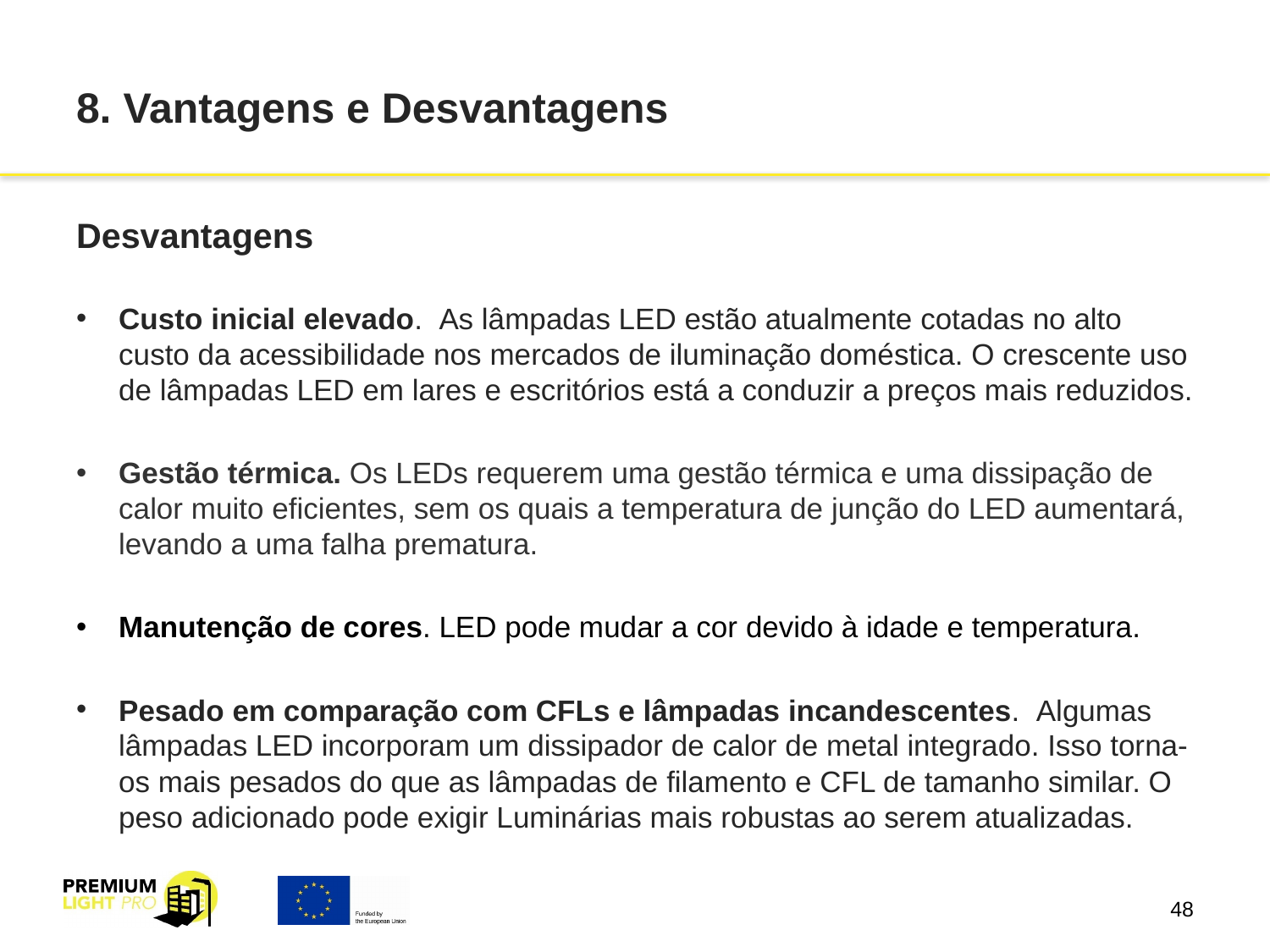

# 8. Vantagens e Desvantagens
Desvantagens

Custo inicial elevado.  As lâmpadas LED estão atualmente cotadas no alto custo da acessibilidade nos mercados de iluminação doméstica. O crescente uso de lâmpadas LED em lares e escritórios está a conduzir a preços mais reduzidos.

Gestão térmica. Os LEDs requerem uma gestão térmica e uma dissipação de calor muito eficientes, sem os quais a temperatura de junção do LED aumentará, levando a uma falha prematura.

Manutenção de cores. LED pode mudar a cor devido à idade e temperatura.

Pesado em comparação com CFLs e lâmpadas incandescentes.  Algumas lâmpadas LED incorporam um dissipador de calor de metal integrado. Isso torna-os mais pesados ​​do que as lâmpadas de filamento e CFL de tamanho similar. O peso adicionado pode exigir Luminárias mais robustas ao serem atualizadas.